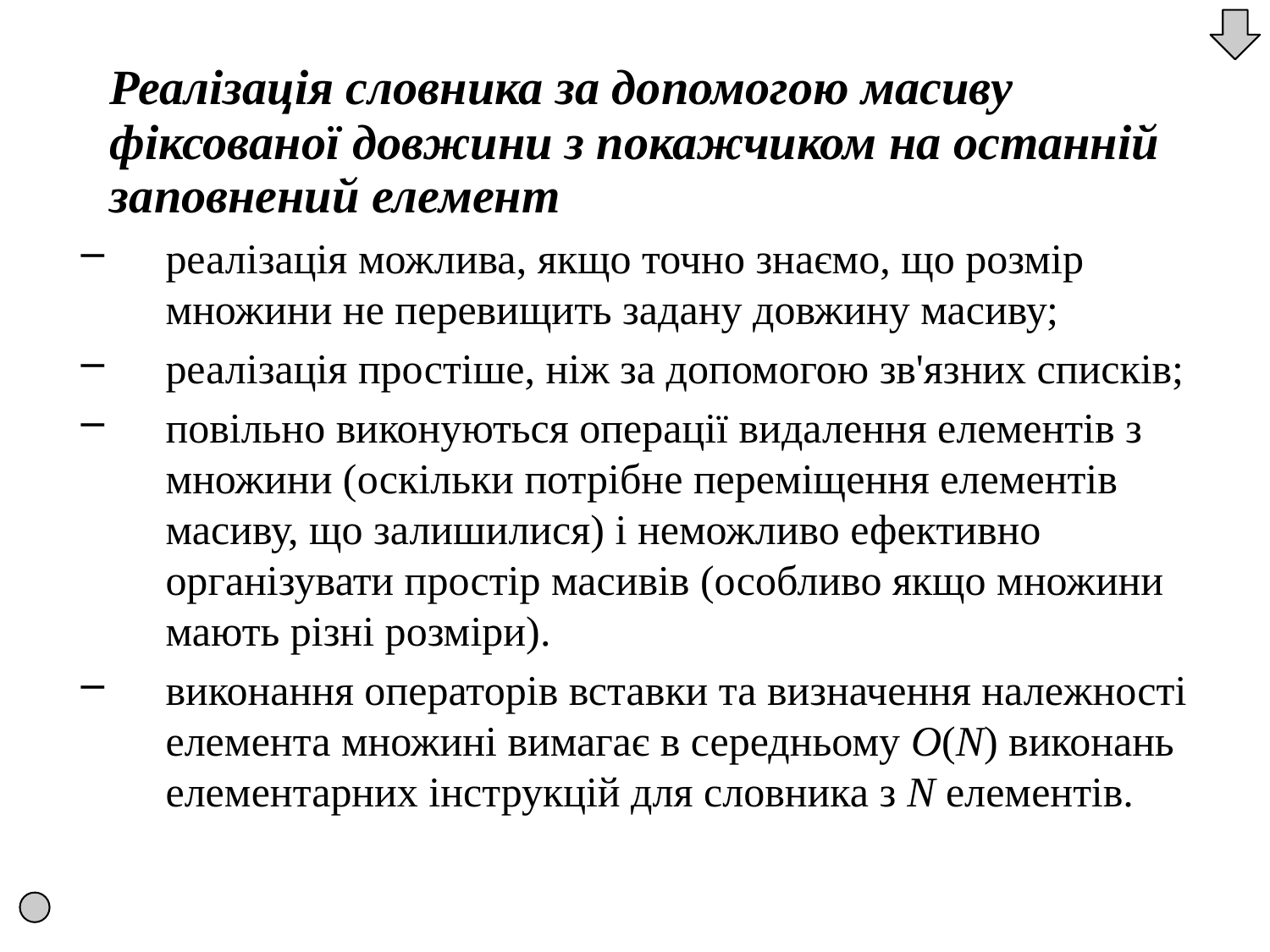

Реалізація словника за допомогою масиву фіксованої довжини з покажчиком на останній заповнений елемент
реалізація можлива, якщо точно знаємо, що розмір множини не перевищить задану довжину масиву;
реалізація простіше, ніж за допомогою зв'язних списків;
повільно виконуються операції видалення елементів з множини (оскільки потрібне переміщення елементів масиву, що залишилися) і неможливо ефективно організувати простір масивів (особливо якщо множини мають різні розміри).
виконання операторів вставки та визначення належності елемента множині вимагає в середньому O(N) виконань елементарних інструкцій для словника з N елементів.